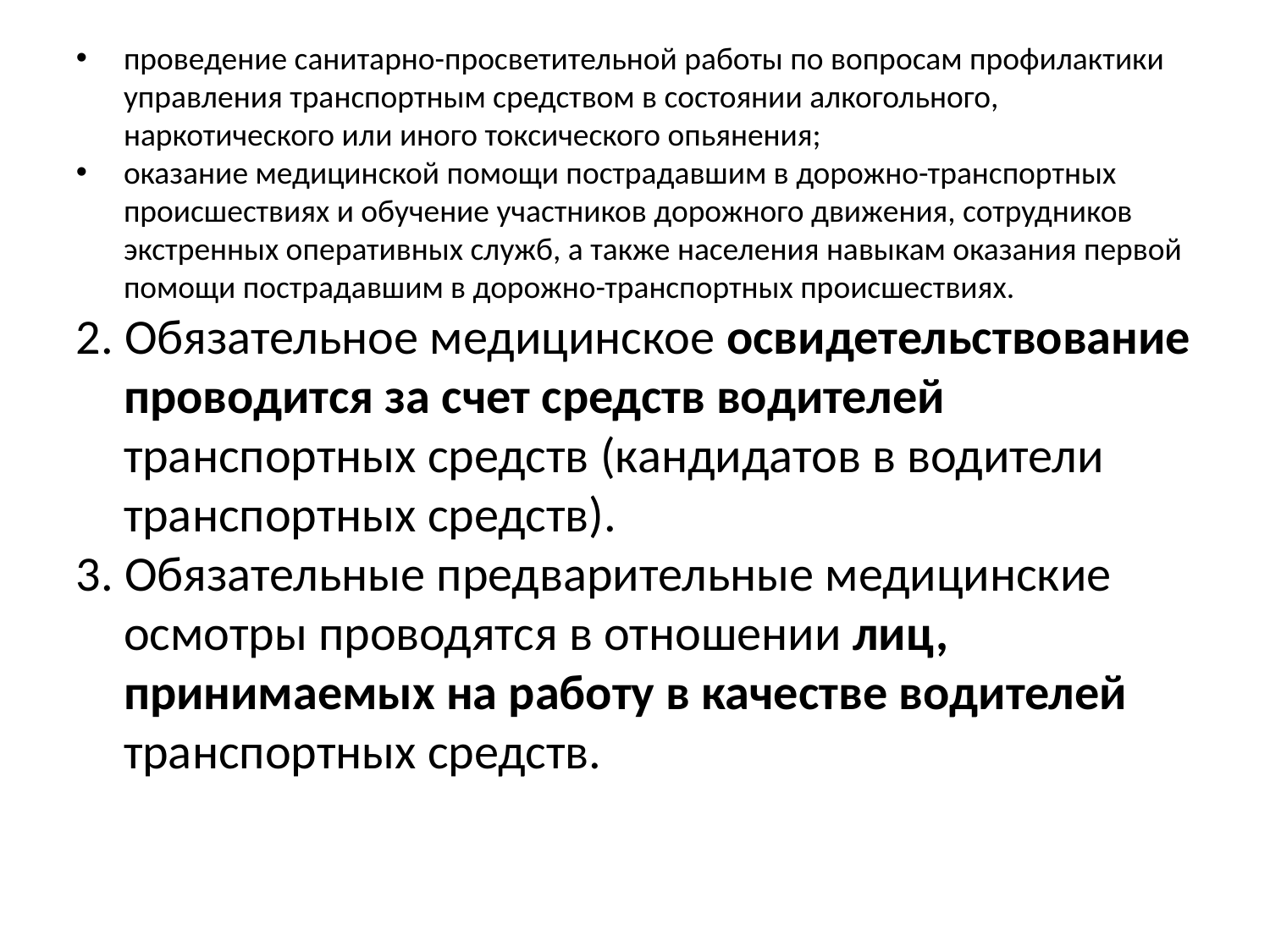

проведение санитарно-просветительной работы по вопросам профилактики управления транспортным средством в состоянии алкогольного, наркотического или иного токсического опьянения;
оказание медицинской помощи пострадавшим в дорожно-транспортных происшествиях и обучение участников дорожного движения, сотрудников экстренных оперативных служб, а также населения навыкам оказания первой помощи пострадавшим в дорожно-транспортных происшествиях.
2. Обязательное медицинское освидетельствование проводится за счет средств водителей транспортных средств (кандидатов в водители транспортных средств).
3. Обязательные предварительные медицинские осмотры проводятся в отношении лиц, принимаемых на работу в качестве водителей транспортных средств.